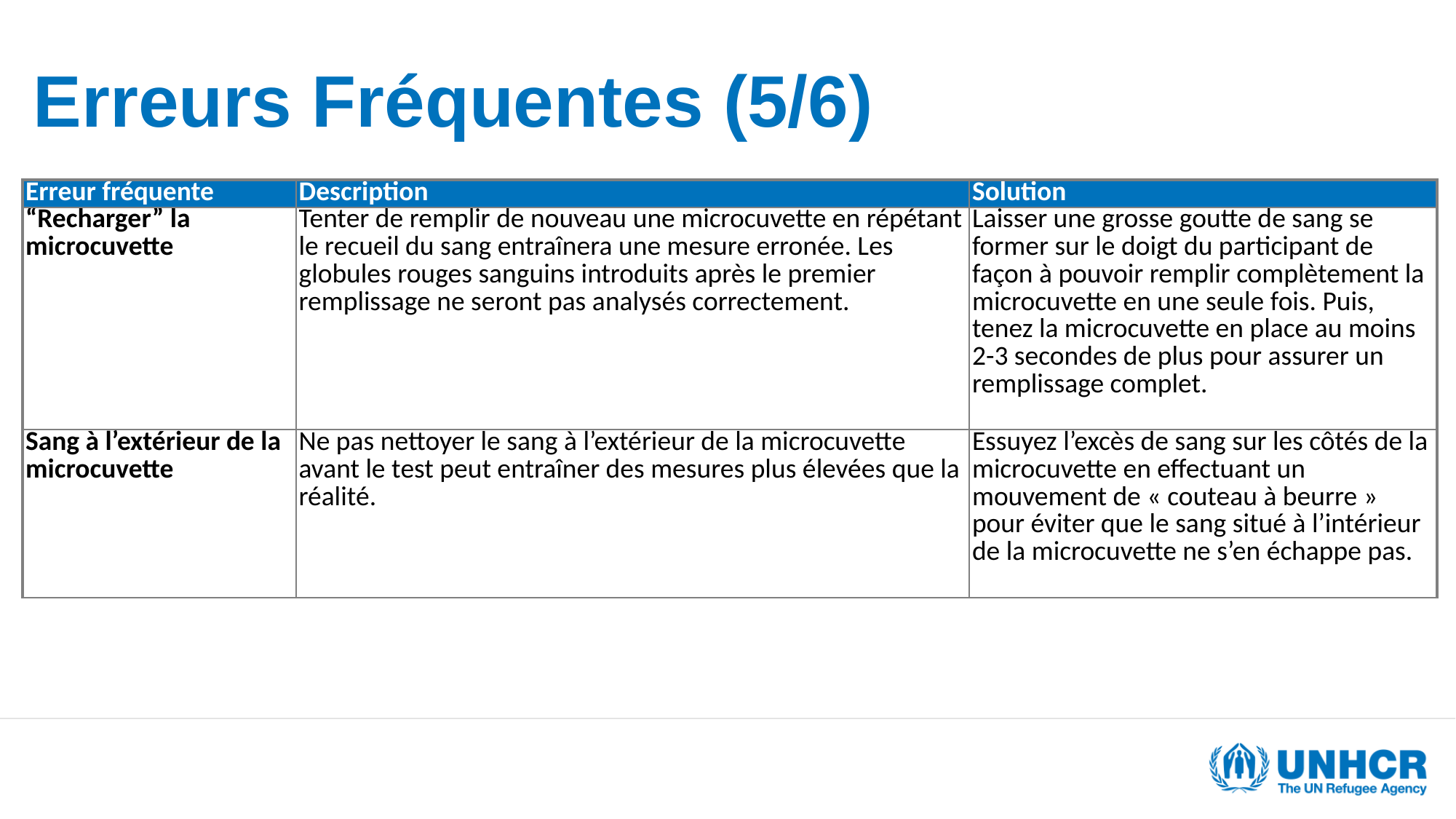

Erreurs Fréquentes (5/6)
| Erreur fréquente | Description | Solution |
| --- | --- | --- |
| “Recharger” la microcuvette | Tenter de remplir de nouveau une microcuvette en répétant le recueil du sang entraînera une mesure erronée. Les globules rouges sanguins introduits après le premier remplissage ne seront pas analysés correctement. | Laisser une grosse goutte de sang se former sur le doigt du participant de façon à pouvoir remplir complètement la microcuvette en une seule fois. Puis, tenez la microcuvette en place au moins 2-3 secondes de plus pour assurer un remplissage complet. |
| Sang à l’extérieur de la microcuvette | Ne pas nettoyer le sang à l’extérieur de la microcuvette avant le test peut entraîner des mesures plus élevées que la réalité. | Essuyez l’excès de sang sur les côtés de la microcuvette en effectuant un mouvement de « couteau à beurre » pour éviter que le sang situé à l’intérieur de la microcuvette ne s’en échappe pas. |